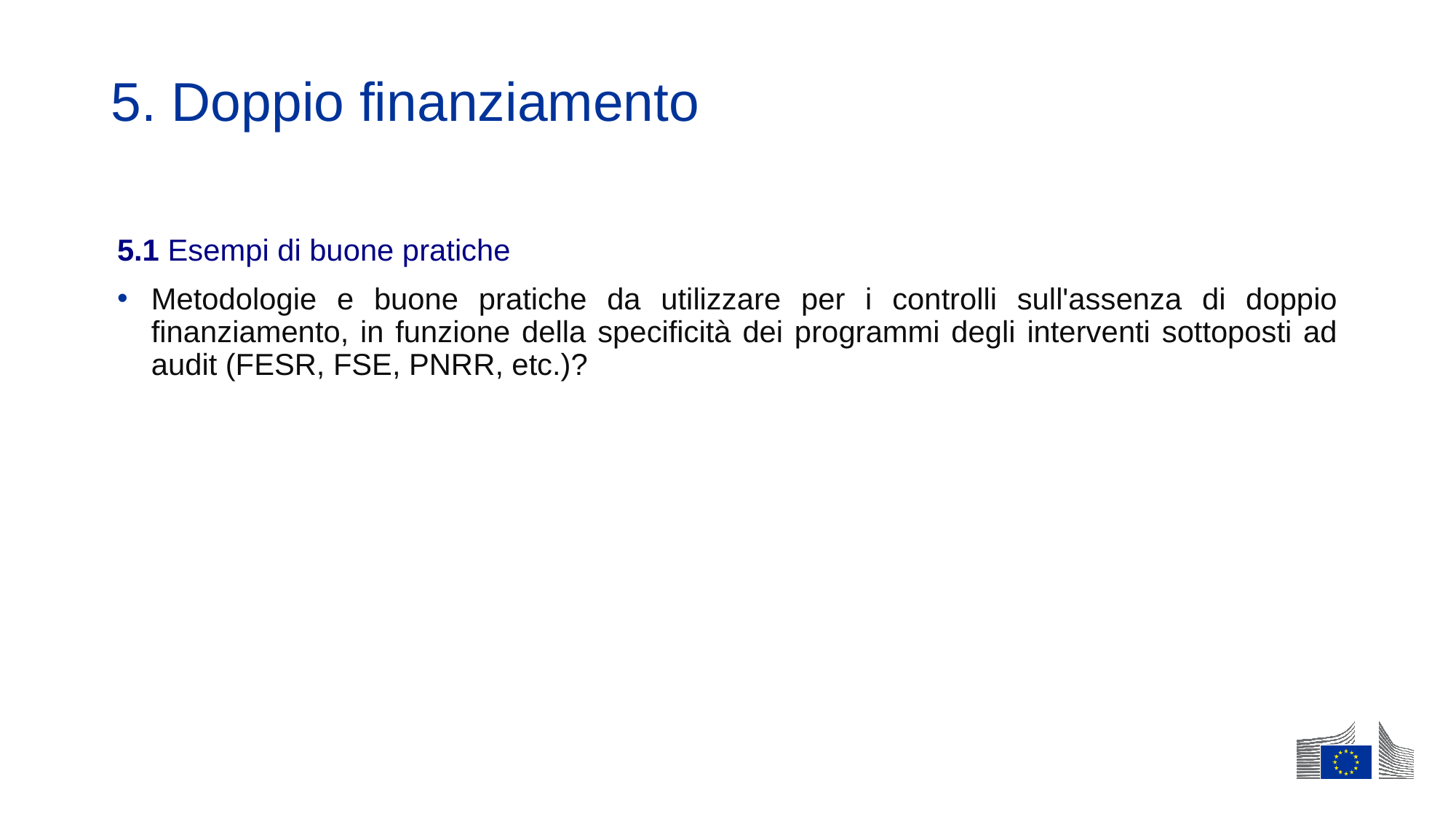

# 5. Doppio finanziamento
5.1 Esempi di buone pratiche
Metodologie e buone pratiche da utilizzare per i controlli sull'assenza di doppio finanziamento, in funzione della specificità dei programmi degli interventi sottoposti ad audit (FESR, FSE, PNRR, etc.)?